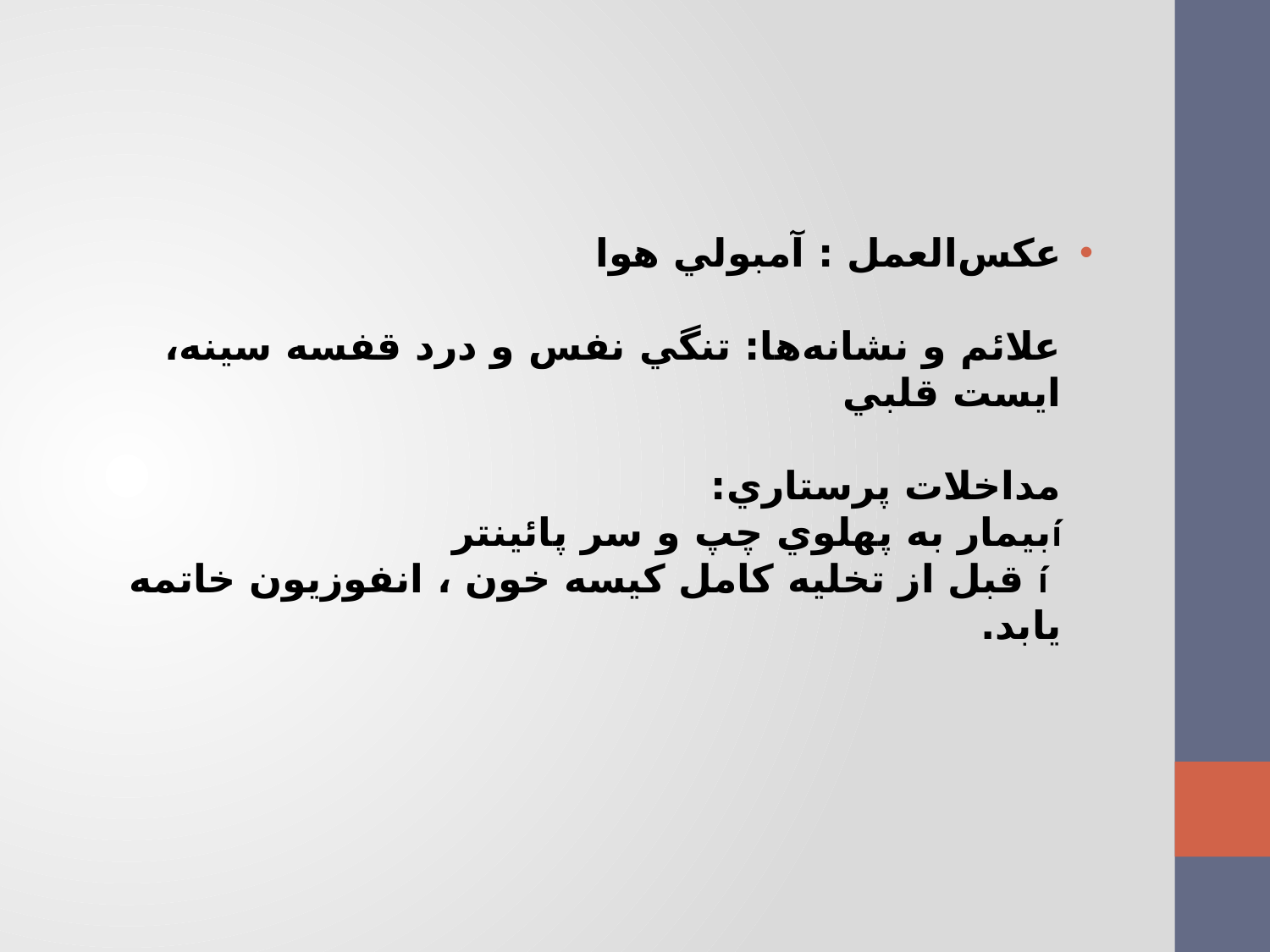

#
عكس‌العمل : آمبولي هوا
علائم و نشانه‌ها: تنگي نفس و درد قفسه سينه، ايست قلبي
مداخلات پرستاري:
íبيمار به پهلوي چپ و سر پائينتر
 í قبل از تخليه كامل كيسه خون ، انفوزيون خاتمه يابد.